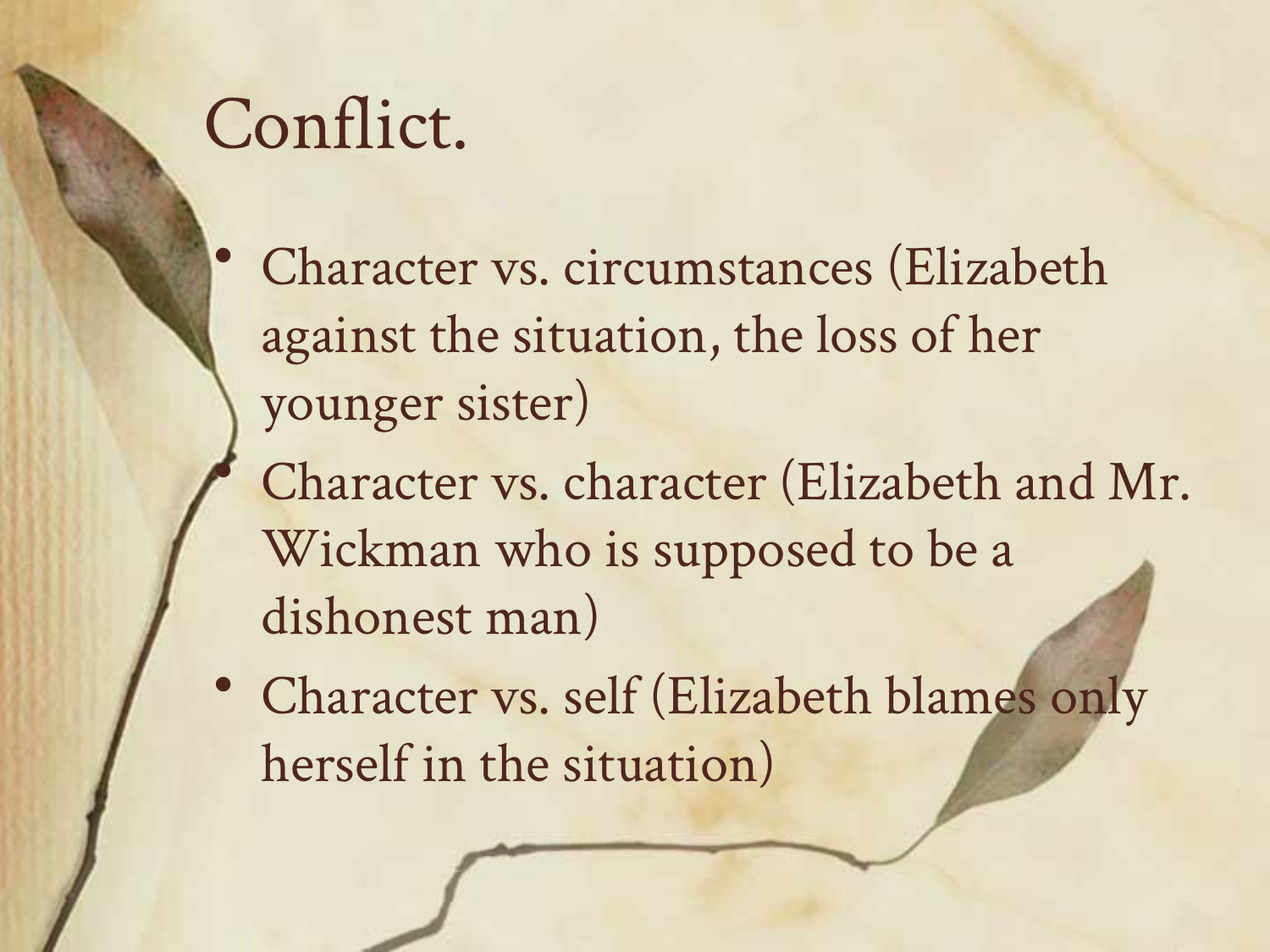

Conflict.
Character vs. circumstances (Elizabeth against the situation, the loss of her younger sister)
Character vs. character (Elizabeth and Mr. Wickman who is supposed to be a dishonest man)
Character vs. self (Elizabeth blames only herself in the situation)